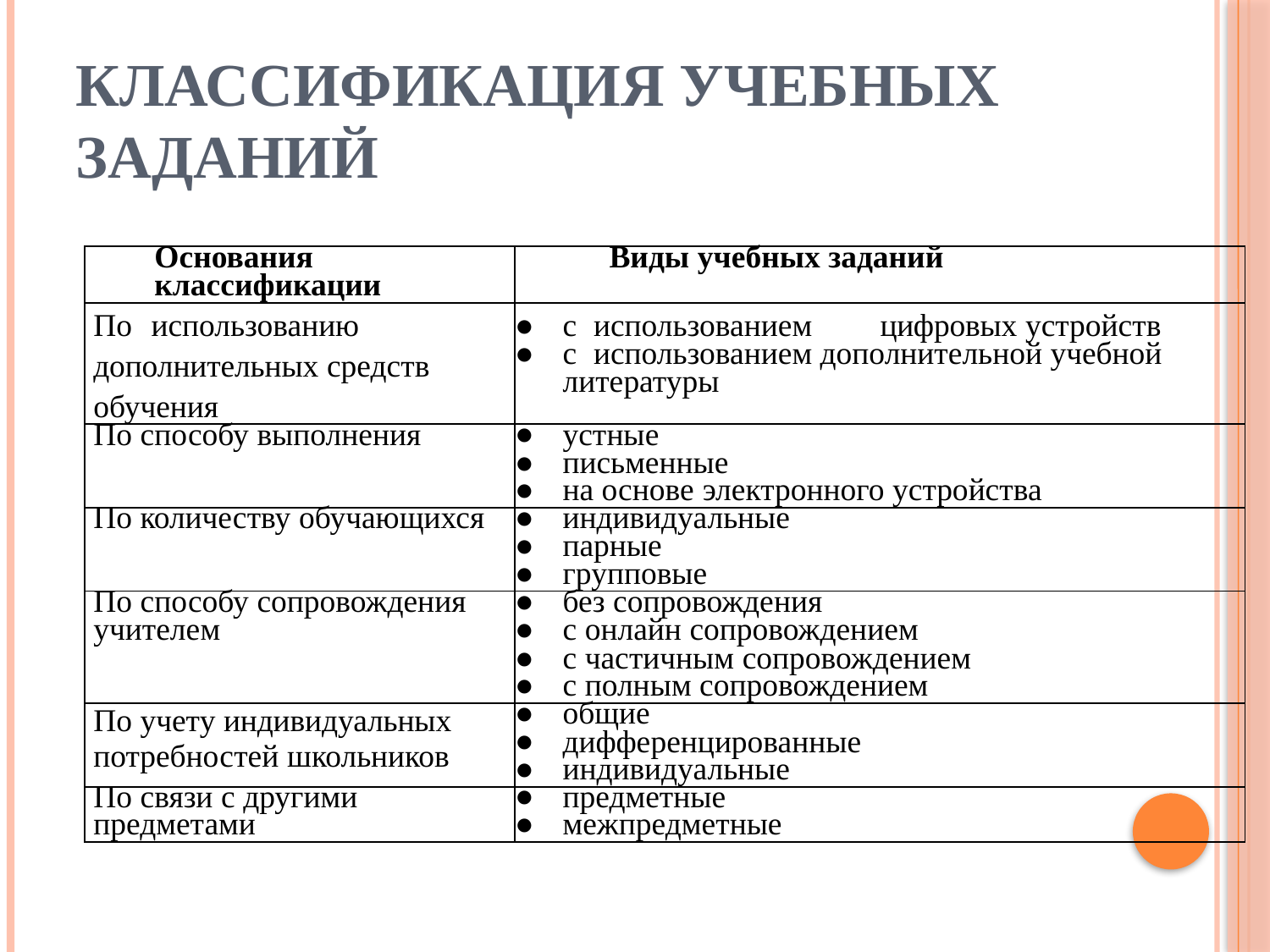

# Классификация учебных заданий
| Основания классификации | Виды учебных заданий |
| --- | --- |
| По использованию дополнительных средств обучения | с использованием цифровых устройств с использованием дополнительной учебной литературы |
| По способу выполнения | устные письменные на основе электронного устройства |
| По количеству обучающихся | индивидуальные парные групповые |
| По способу сопровождения учителем | без сопровождения с онлайн сопровождением с частичным сопровождением с полным сопровождением |
| По учету индивидуальных потребностей школьников | общие дифференцированные индивидуальные |
| По связи с другими предметами | предметные межпредметные |